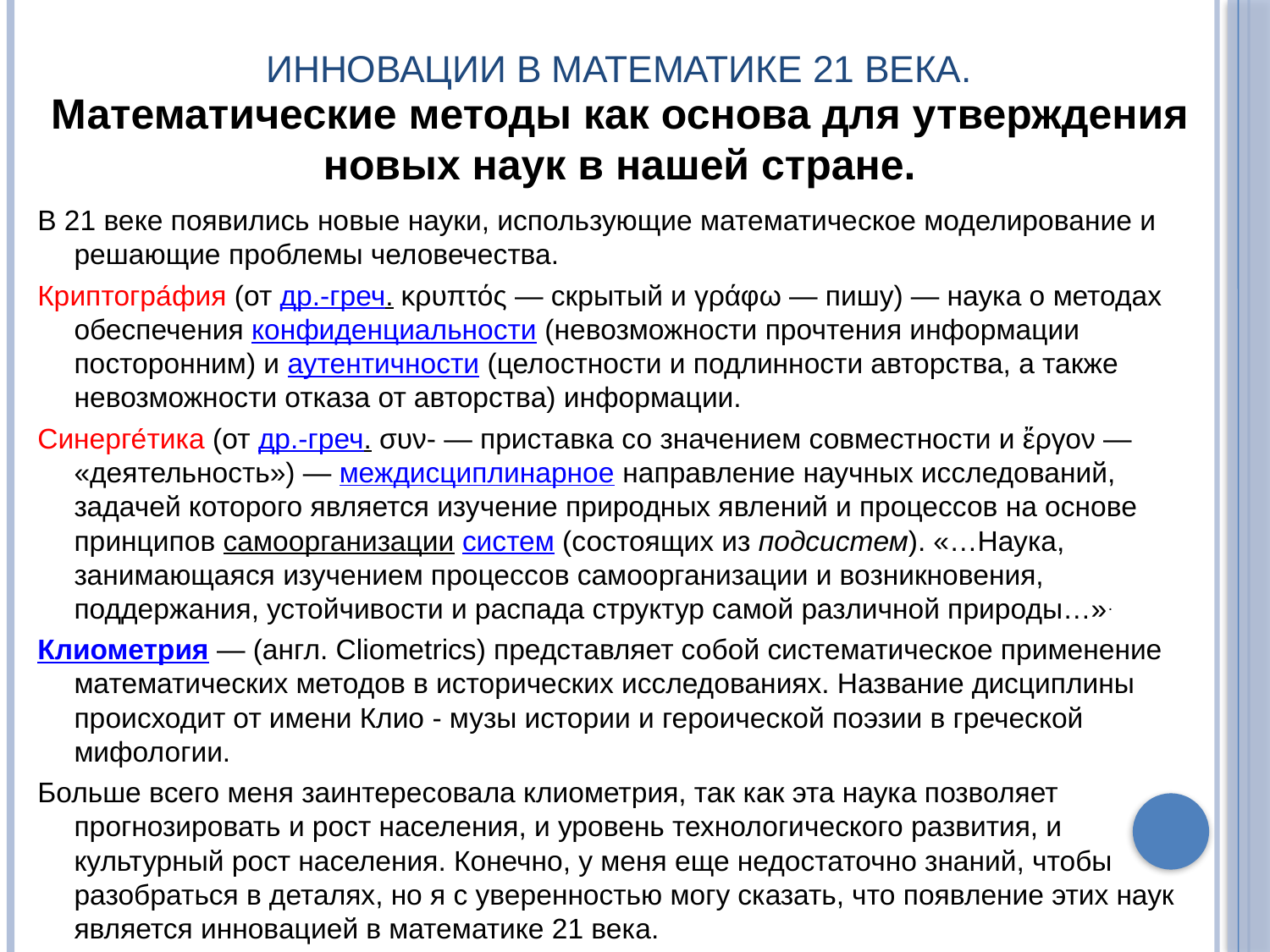

# Инновации в математике 21 века.
Математические методы как основа для утверждения новых наук в нашей стране.
В 21 веке появились новые науки, использующие математическое моделирование и решающие проблемы человечества.
Криптогра́фия (от др.-греч. κρυπτός — скрытый и γράφω — пишу) — наука о методах обеспечения конфиденциальности (невозможности прочтения информации посторонним) и аутентичности (целостности и подлинности авторства, а также невозможности отказа от авторства) информации.
Синерге́тика (от др.-греч. συν- — приставка со значением совместности и ἔργον — «деятельность») — междисциплинарное направление научных исследований, задачей которого является изучение природных явлений и процессов на основе принципов самоорганизации систем (состоящих из подсистем). «…Наука, занимающаяся изучением процессов самоорганизации и возникновения, поддержания, устойчивости и распада структур самой различной природы…».
Клиометрия — (англ. Cliometrics) представляет собой систематическое применение математических методов в исторических исследованиях. Название дисциплины происходит от имени Клио - музы истории и героической поэзии в греческой мифологии.
Больше всего меня заинтересовала клиометрия, так как эта наука позволяет прогнозировать и рост населения, и уровень технологического развития, и культурный рост населения. Конечно, у меня еще недостаточно знаний, чтобы разобраться в деталях, но я с уверенностью могу сказать, что появление этих наук является инновацией в математике 21 века.